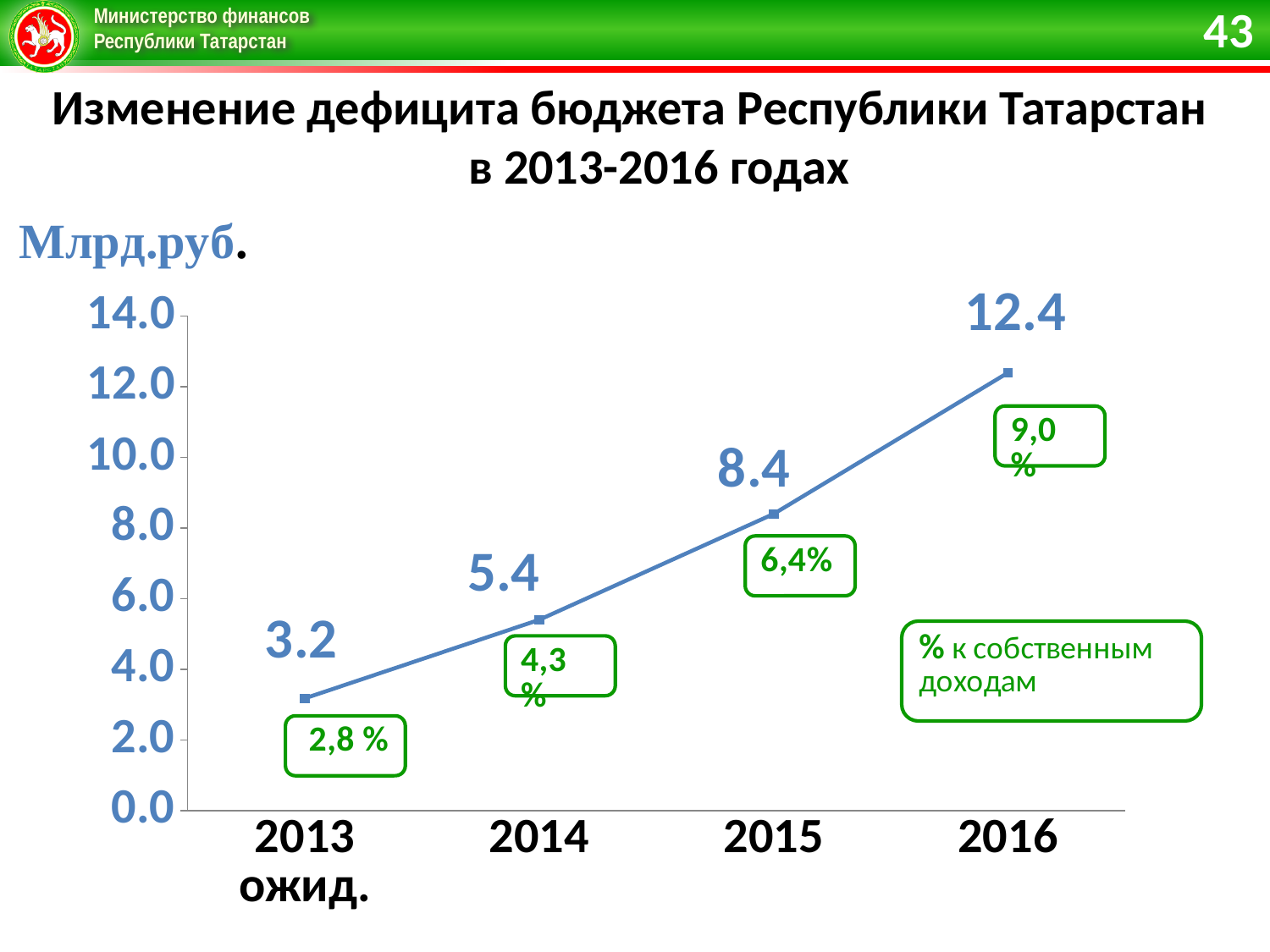

43
Изменение дефицита бюджета Республики Татарстан
в 2013-2016 годах

### Chart

| Category | Всего |
|---|---|
| 2013 ожид. | 3.175 |
| 2014 | 5.4 |
| 2015 | 8.4 |
| 2016 | 12.4 |